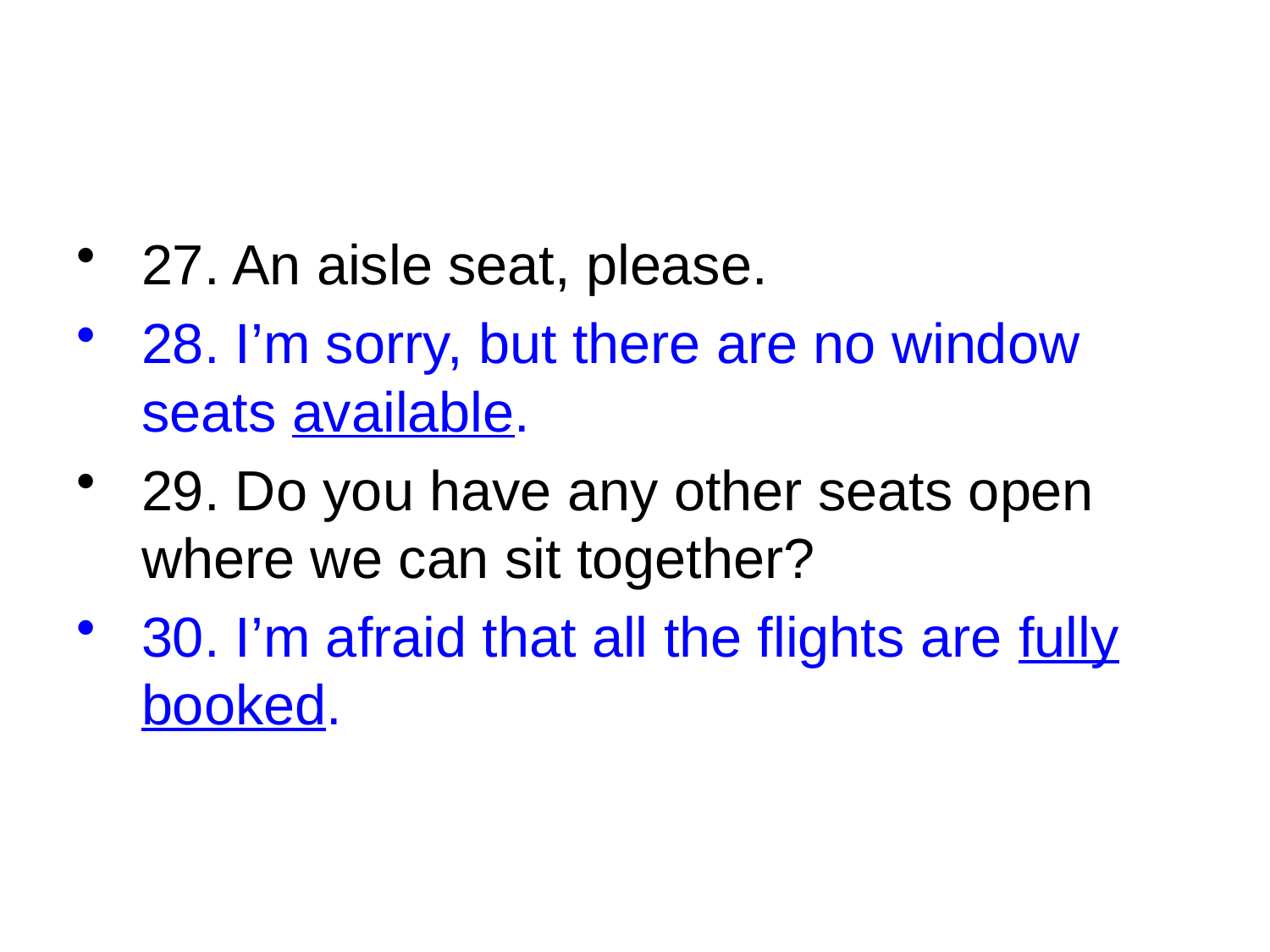

27. An aisle seat, please.
28. I’m sorry, but there are no window seats available.
29. Do you have any other seats open where we can sit together?
30. I’m afraid that all the flights are fully booked.